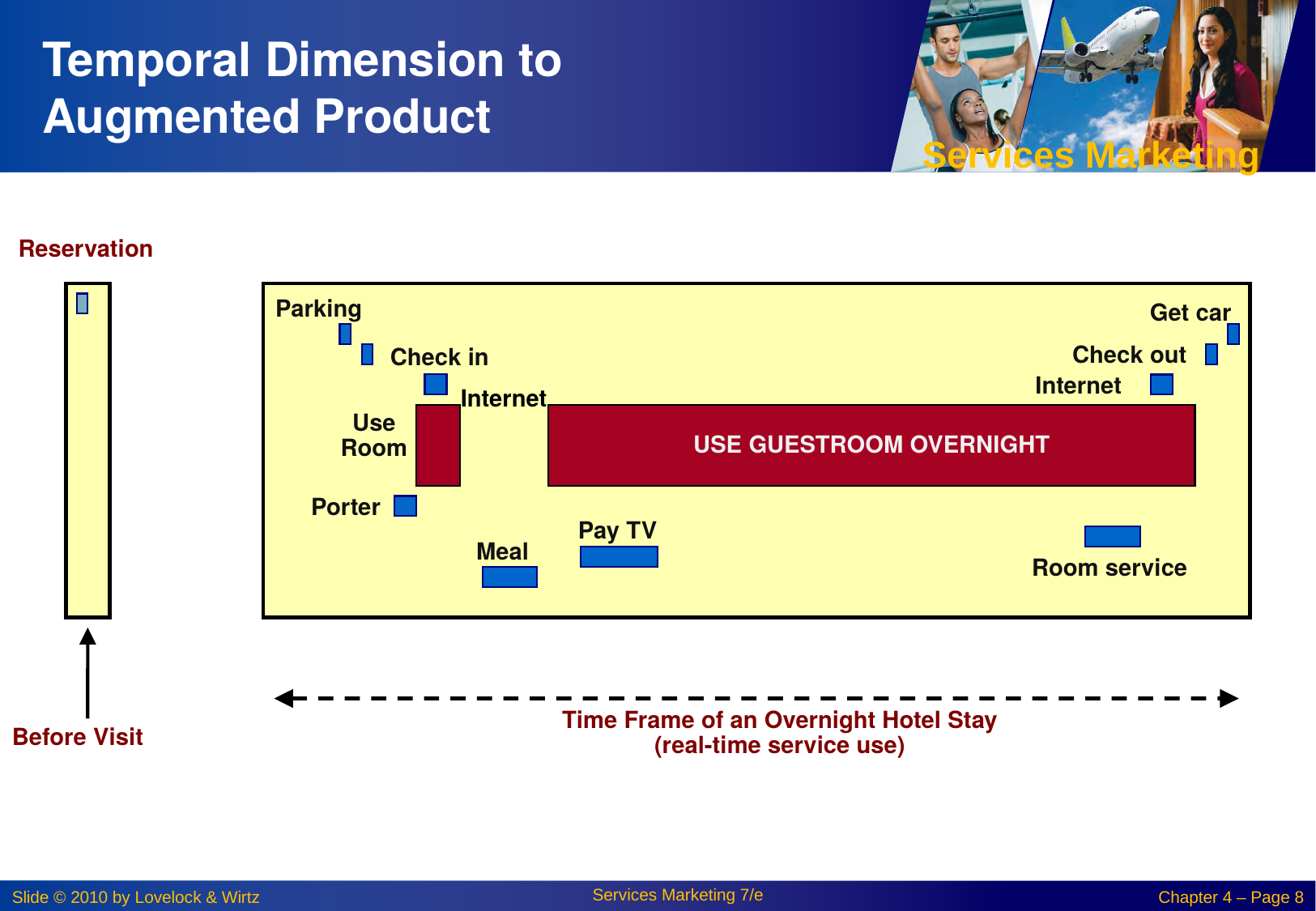

# Temporal Dimension to Augmented Product
Reservation

internet
Parking

  Get car

Check out
Check in

Internet
Internet

Use Room

USE GUESTROOM OVERNIGHT
Porter

Pay TV

Meal

Room service

Time Frame of an Overnight Hotel Stay
(real-time service use)

Before Visit